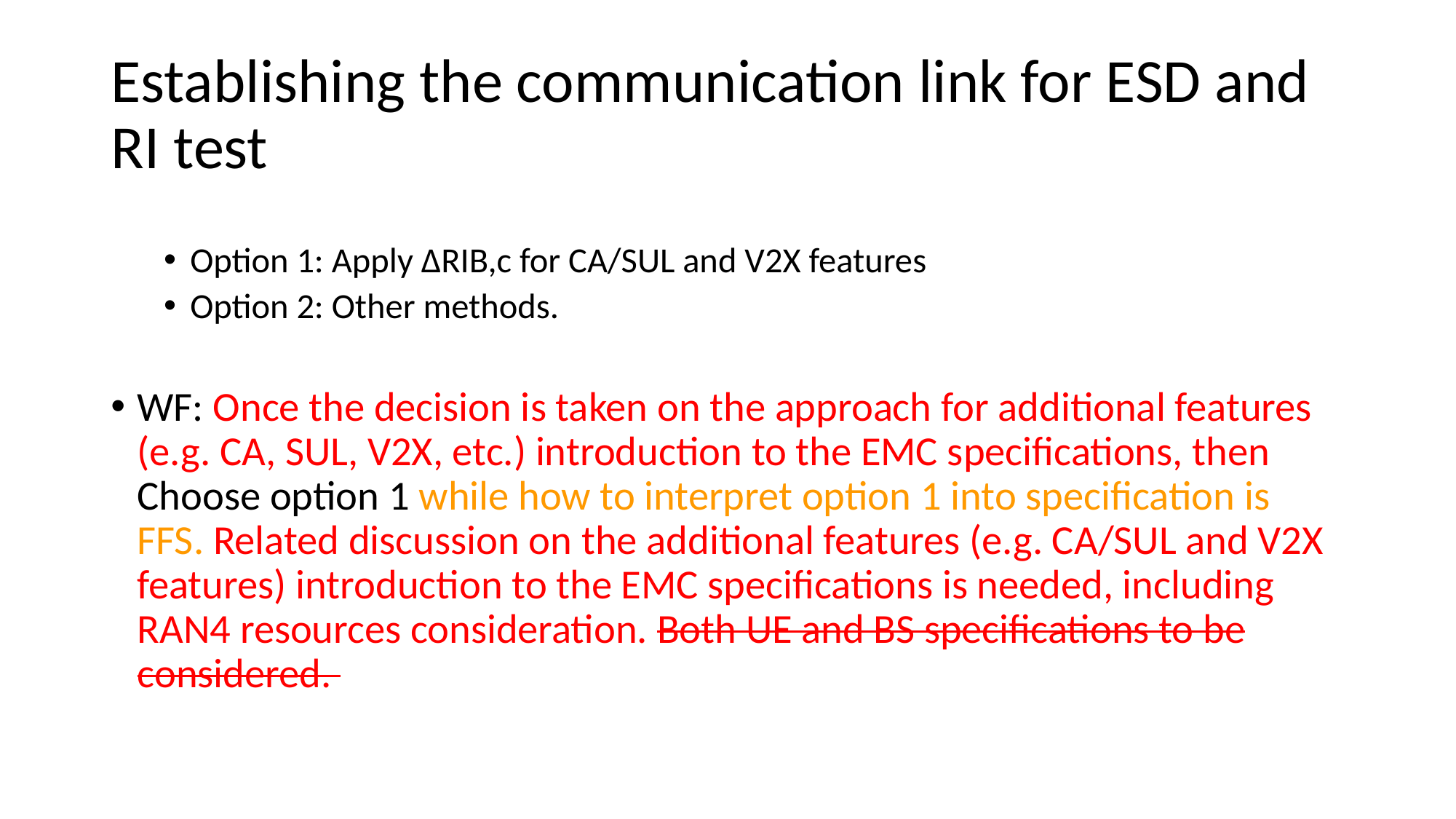

# Establishing the communication link for ESD and RI test

Option 1: Apply ΔRIB,c for CA/SUL and V2X features
Option 2: Other methods.

WF: Once the decision is taken on the approach for additional features (e.g. CA, SUL, V2X, etc.) introduction to the EMC specifications, then Choose option 1 while how to interpret option 1 into specification is FFS. Related discussion on the additional features (e.g. CA/SUL and V2X features) introduction to the EMC specifications is needed, including RAN4 resources consideration. Both UE and BS specifications to be considered.